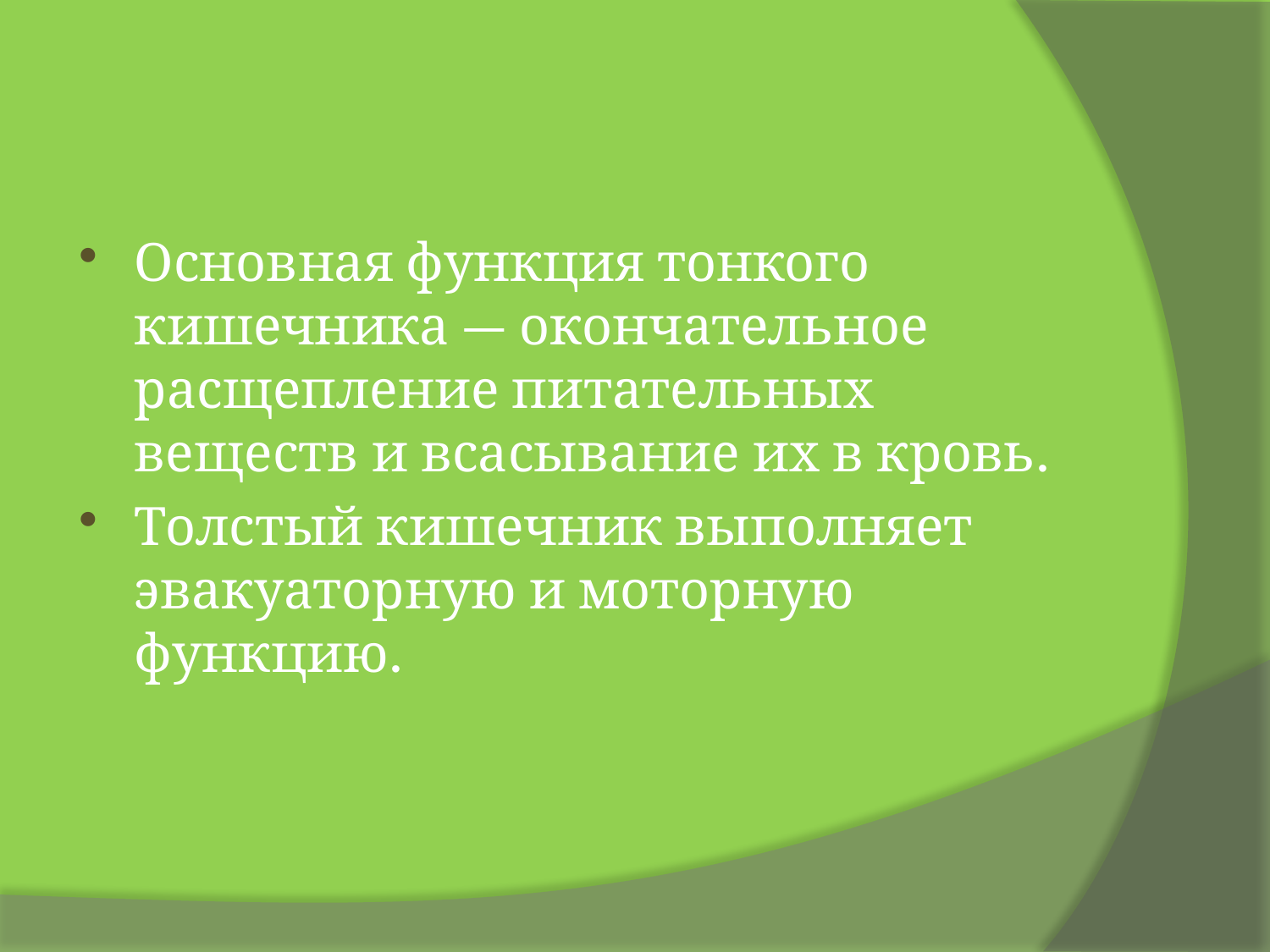

#
Основная функция тонкого кишечника — окончательное расщепление питательных веществ и всасывание их в кровь.
Толстый кишечник выполняет эвакуаторную и моторную функцию.